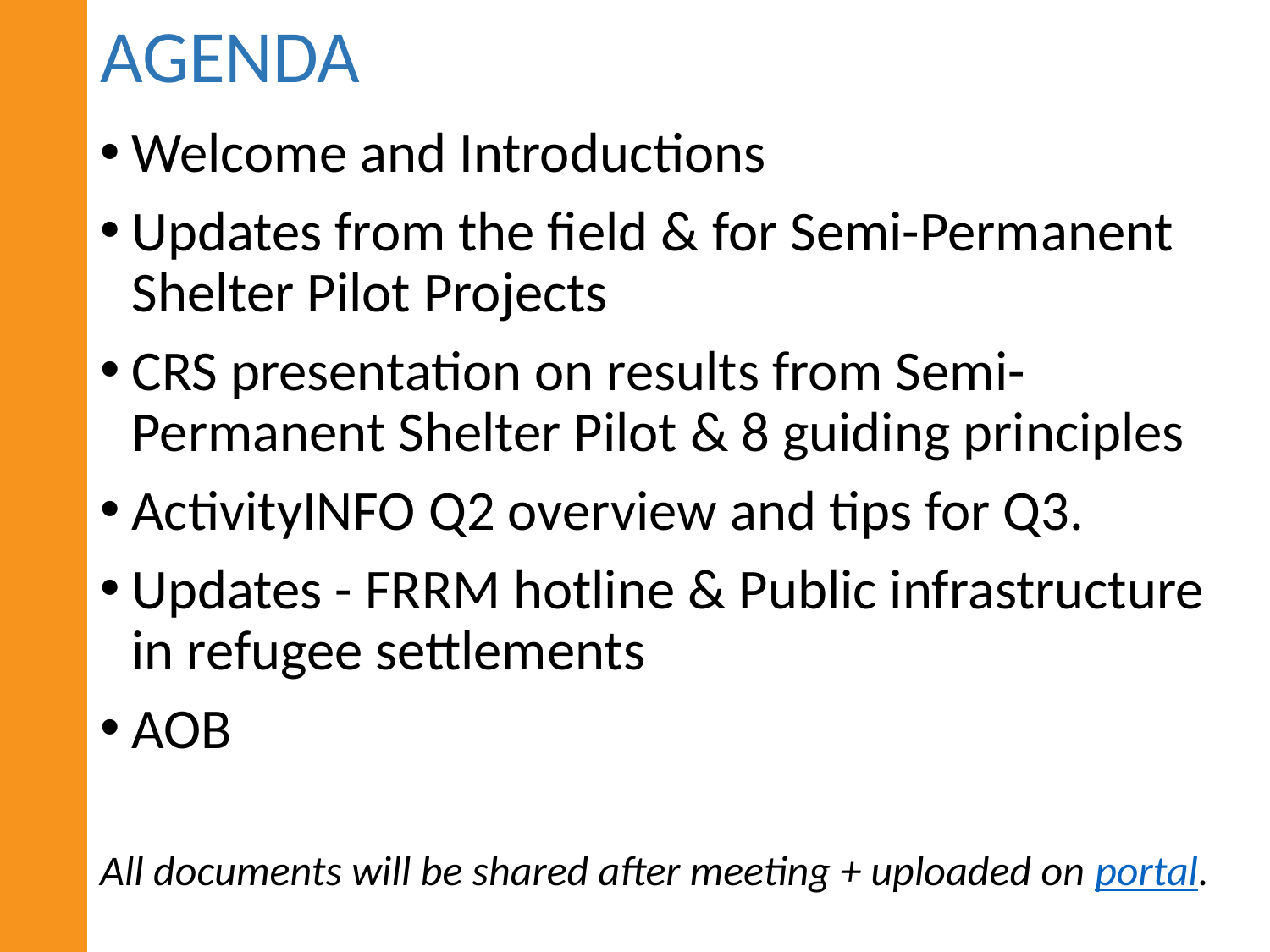

AGENDA
Welcome and Introductions
Updates from the field & for Semi-Permanent Shelter Pilot Projects
CRS presentation on results from Semi-Permanent Shelter Pilot & 8 guiding principles
ActivityINFO Q2 overview and tips for Q3.
Updates - FRRM hotline & Public infrastructure in refugee settlements
AOB

All documents will be shared after meeting + uploaded on portal.